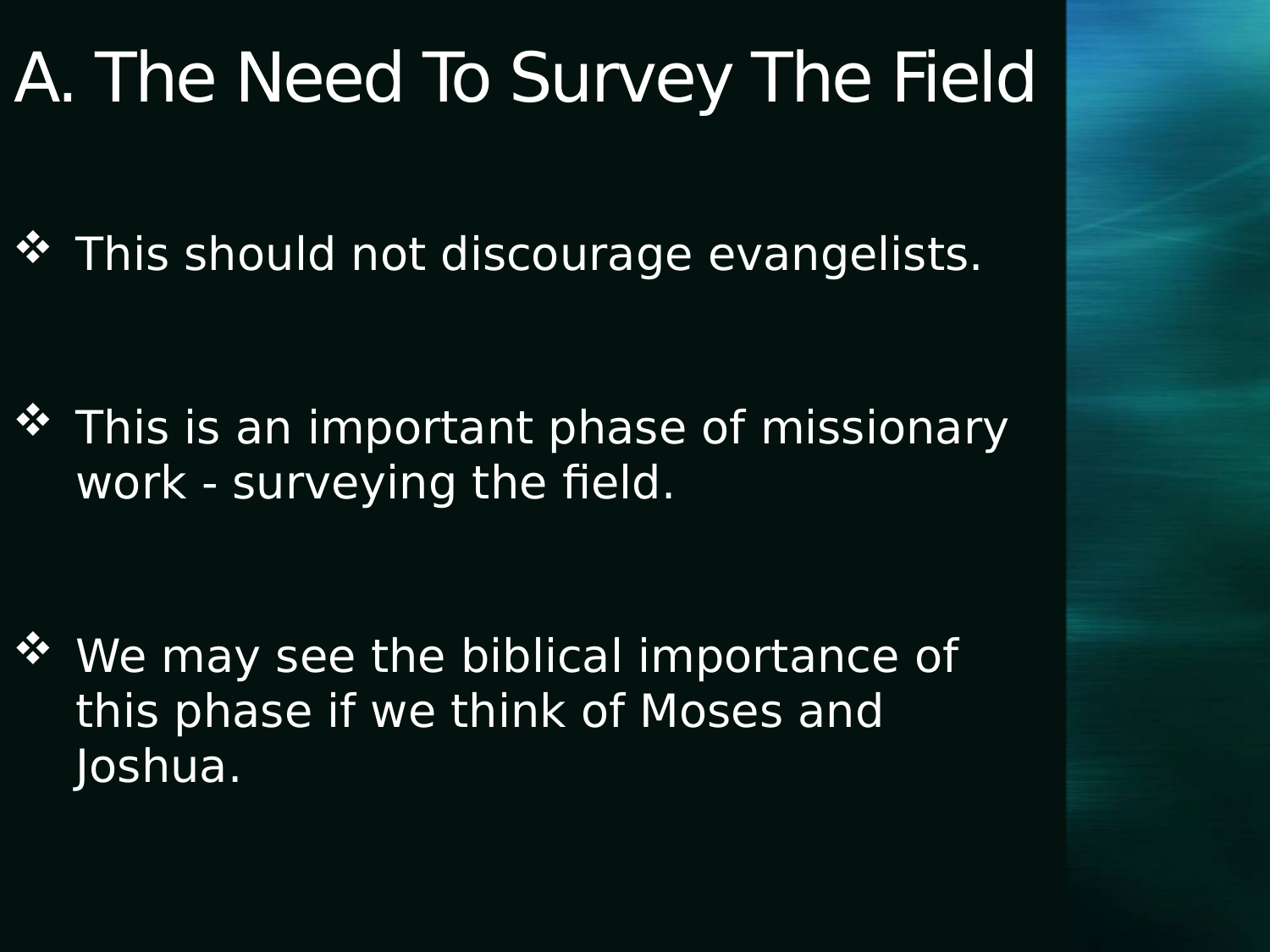

# A. The Need To Survey The Field
This should not discourage evangelists.

This is an important phase of missionary work - surveying the field.

We may see the biblical importance of this phase if we think of Moses and Joshua.